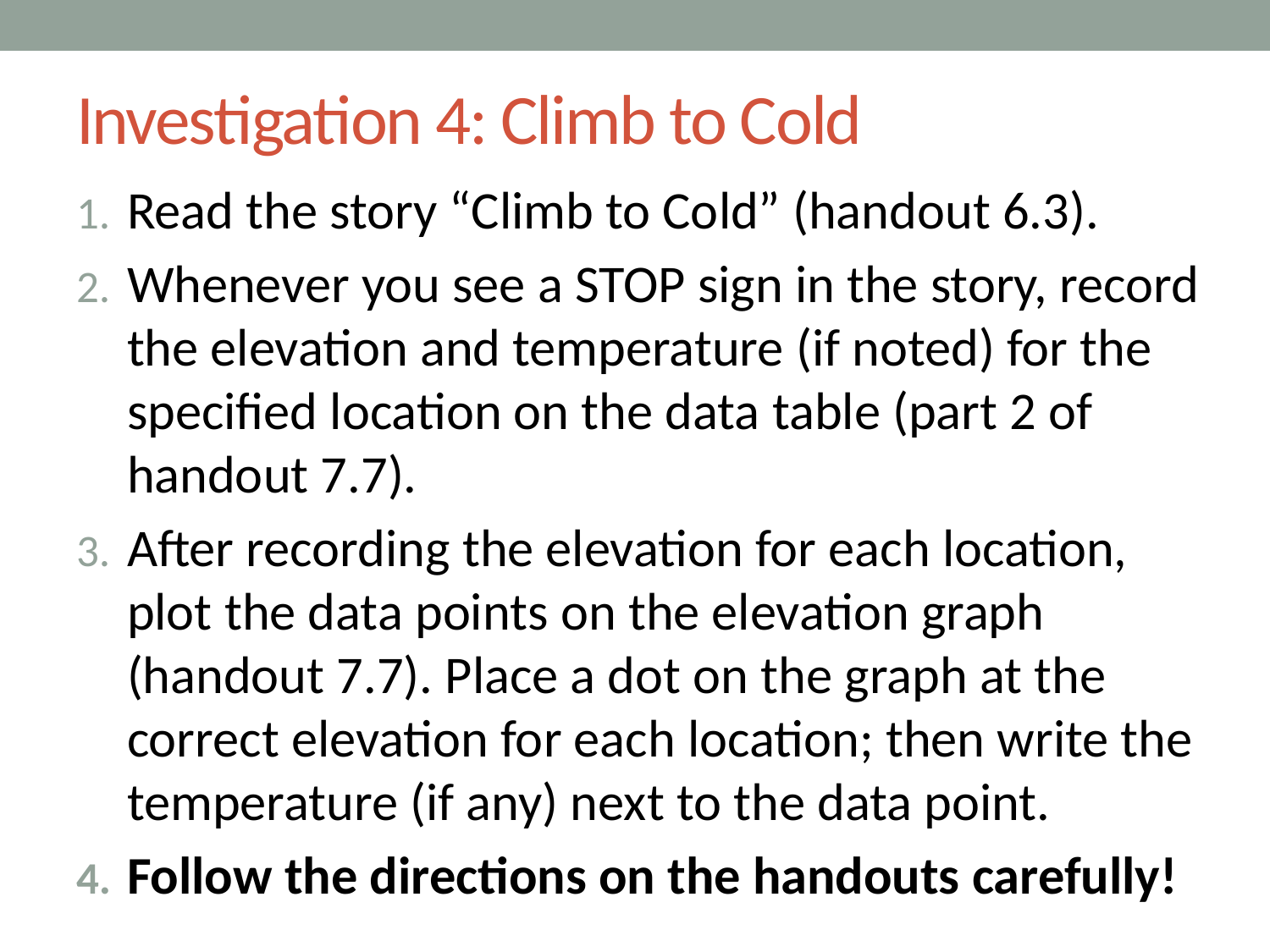

# Investigation 4: Climb to Cold
Read the story “Climb to Cold” (handout 6.3).
Whenever you see a STOP sign in the story, record the elevation and temperature (if noted) for the specified location on the data table (part 2 of handout 7.7).
After recording the elevation for each location, plot the data points on the elevation graph (handout 7.7). Place a dot on the graph at the correct elevation for each location; then write the temperature (if any) next to the data point.
Follow the directions on the handouts carefully!